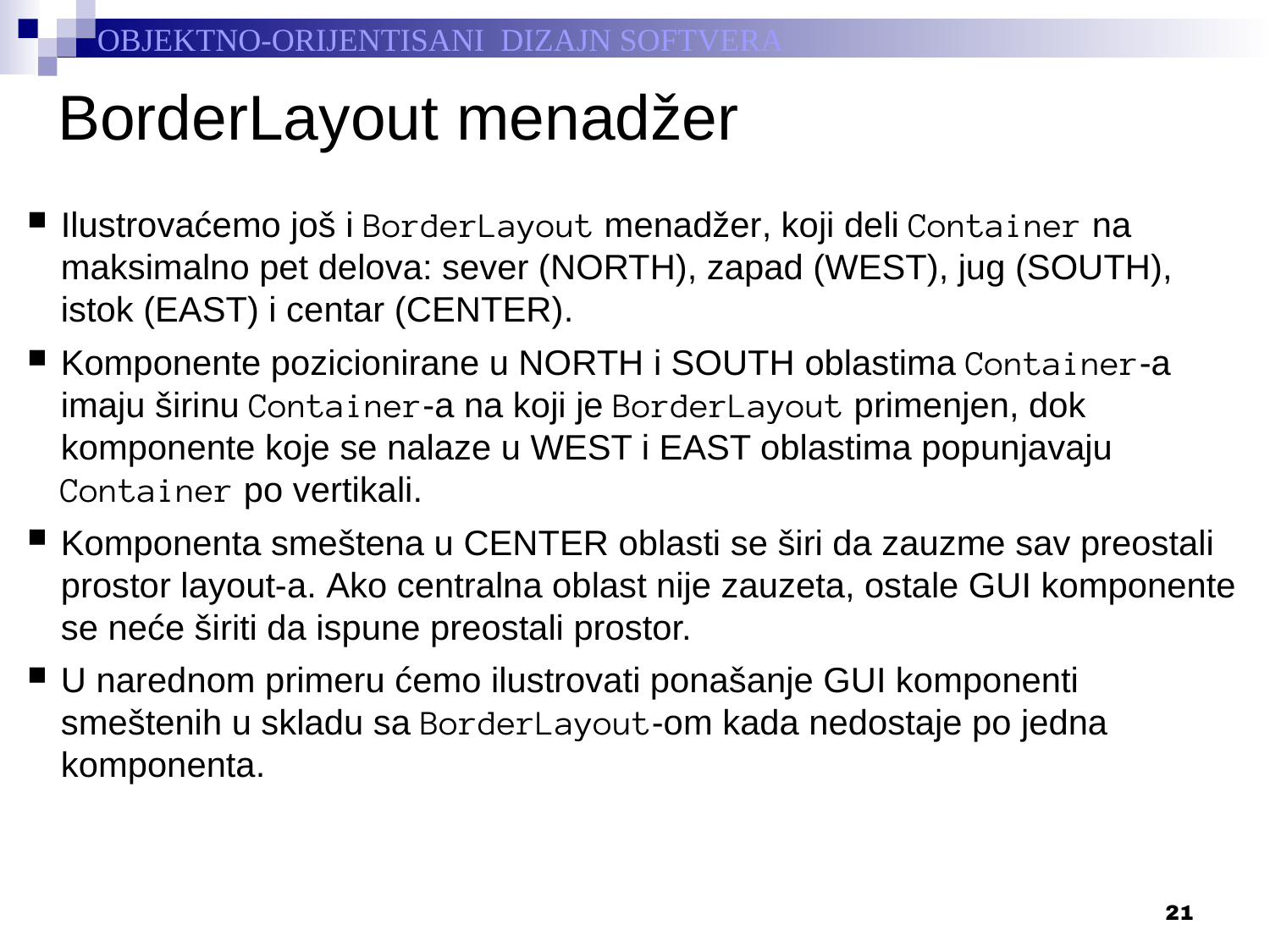

# BorderLayout menadžer
Ilustrovaćemo još i BorderLayout menadžer, koji deli Container na maksimalno pet delova: sever (NORTH), zapad (WEST), jug (SOUTH), istok (EAST) i centar (CENTER).
Komponente pozicionirane u NORTH i SOUTH oblastima Container-a imaju širinu Container-a na koji je BorderLayout primenjen, dok komponente koje se nalaze u WEST i EAST oblastima popunjavaju Container po vertikali.
Komponenta smeštena u CENTER oblasti se širi da zauzme sav preostali prostor layout-a. Ako centralna oblast nije zauzeta, ostale GUI komponente se neće širiti da ispune preostali prostor.
U narednom primeru ćemo ilustrovati ponašanje GUI komponenti smeštenih u skladu sa BorderLayout-om kada nedostaje po jedna komponenta.
21